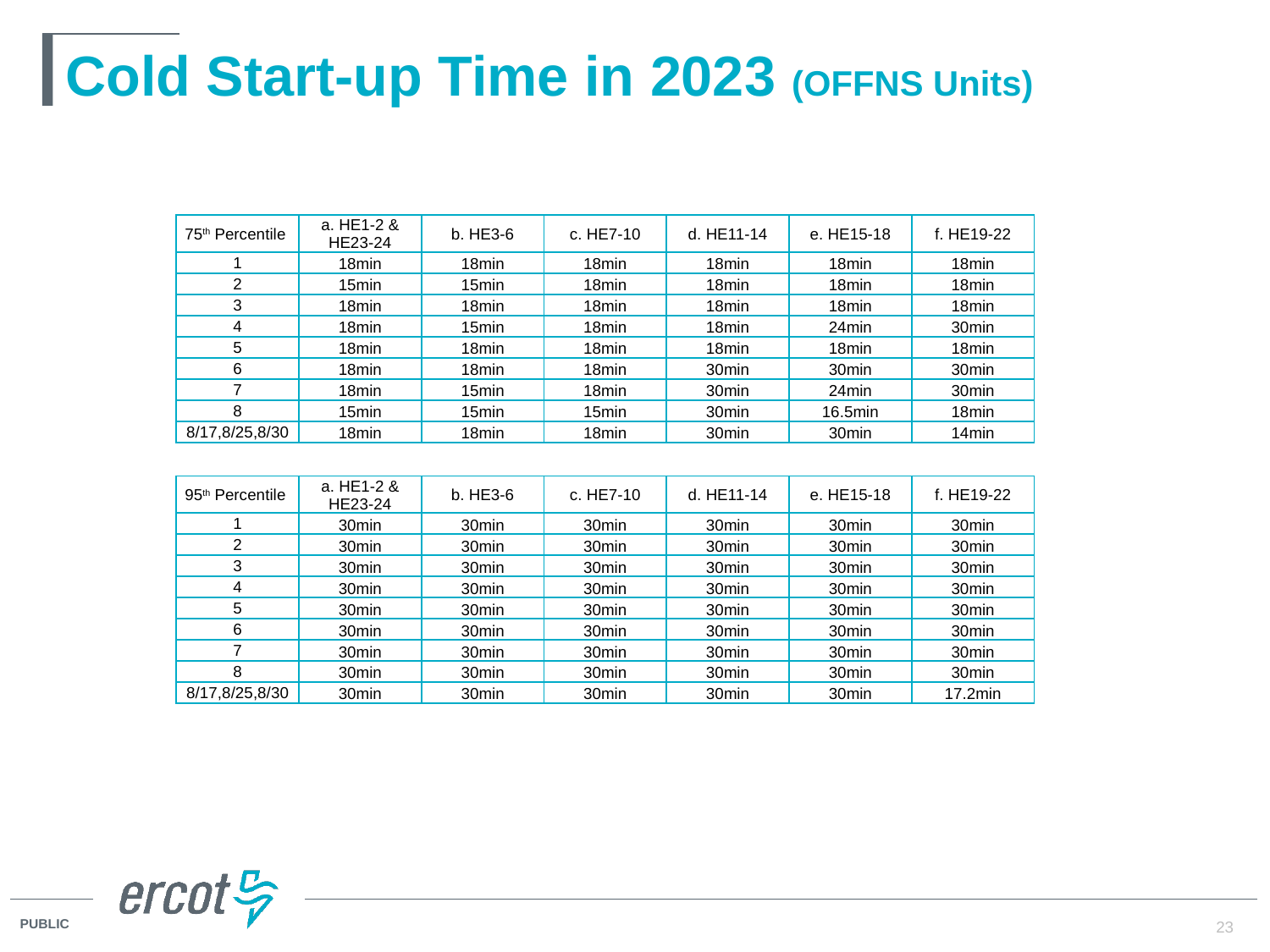

# Cold Start-up Time in 2023 (OFFNS Units)
| 75th Percentile | a. HE1-2 & HE23-24 | b. HE3-6 | c. HE7-10 | d. HE11-14 | e. HE15-18 | f. HE19-22 |
| --- | --- | --- | --- | --- | --- | --- |
| 1 | 18min | 18min | 18min | 18min | 18min | 18min |
| 2 | 15min | 15min | 18min | 18min | 18min | 18min |
| 3 | 18min | 18min | 18min | 18min | 18min | 18min |
| 4 | 18min | 15min | 18min | 18min | 24min | 30min |
| 5 | 18min | 18min | 18min | 18min | 18min | 18min |
| 6 | 18min | 18min | 18min | 30min | 30min | 30min |
| 7 | 18min | 15min | 18min | 30min | 24min | 30min |
| 8 | 15min | 15min | 15min | 30min | 16.5min | 18min |
| 8/17,8/25,8/30 | 18min | 18min | 18min | 30min | 30min | 14min |
| 95th Percentile | a. HE1-2 & HE23-24 | b. HE3-6 | c. HE7-10 | d. HE11-14 | e. HE15-18 | f. HE19-22 |
| --- | --- | --- | --- | --- | --- | --- |
| 1 | 30min | 30min | 30min | 30min | 30min | 30min |
| 2 | 30min | 30min | 30min | 30min | 30min | 30min |
| 3 | 30min | 30min | 30min | 30min | 30min | 30min |
| 4 | 30min | 30min | 30min | 30min | 30min | 30min |
| 5 | 30min | 30min | 30min | 30min | 30min | 30min |
| 6 | 30min | 30min | 30min | 30min | 30min | 30min |
| 7 | 30min | 30min | 30min | 30min | 30min | 30min |
| 8 | 30min | 30min | 30min | 30min | 30min | 30min |
| 8/17,8/25,8/30 | 30min | 30min | 30min | 30min | 30min | 17.2min |
23